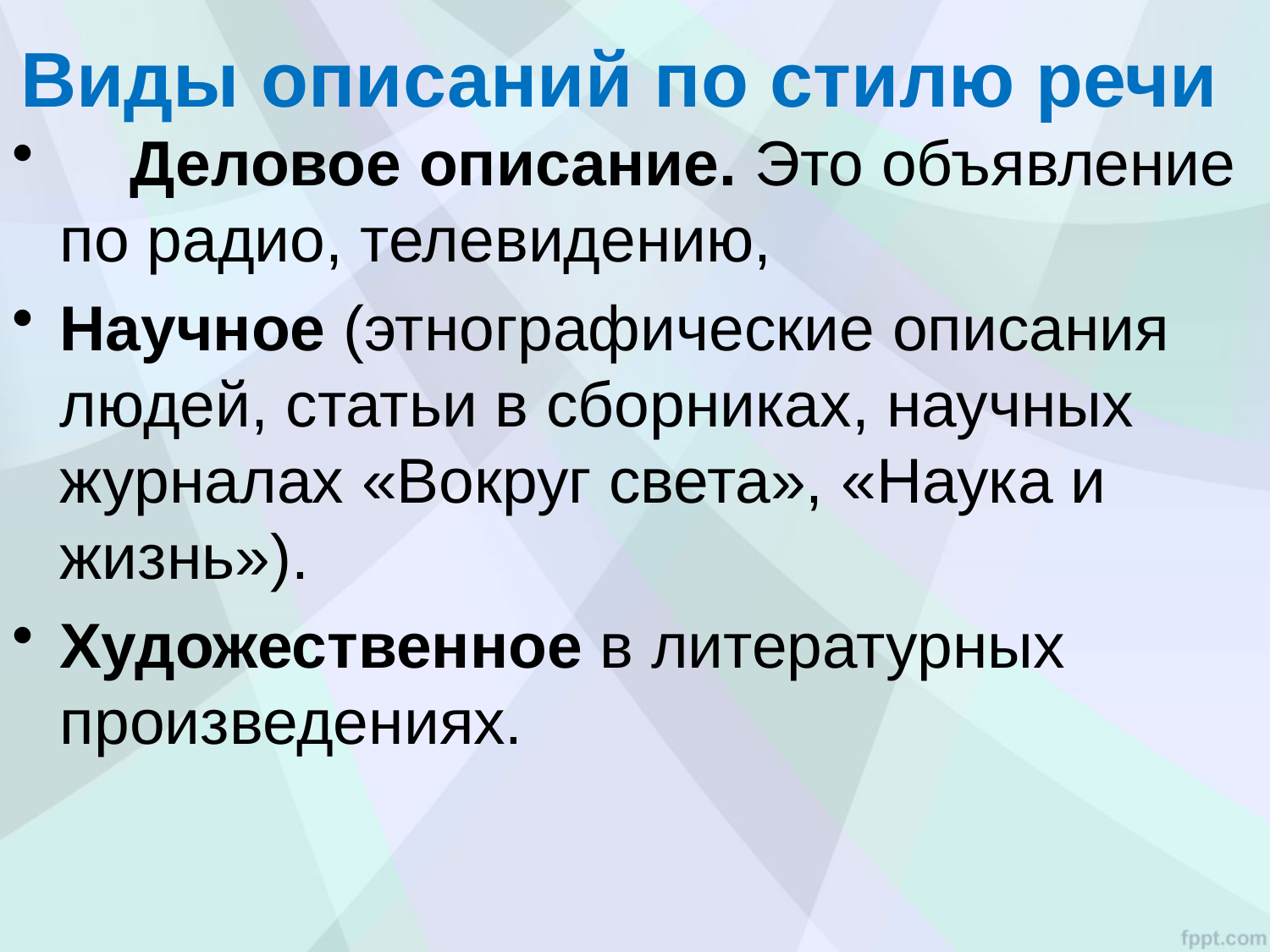

# Виды описаний по стилю речи
    Деловое описание. Это объявление по радио, телевидению,
Научное (этнографические описания людей, статьи в сборниках, научных журналах «Вокруг света», «Наука и жизнь»).
Художественное в литературных произведениях.